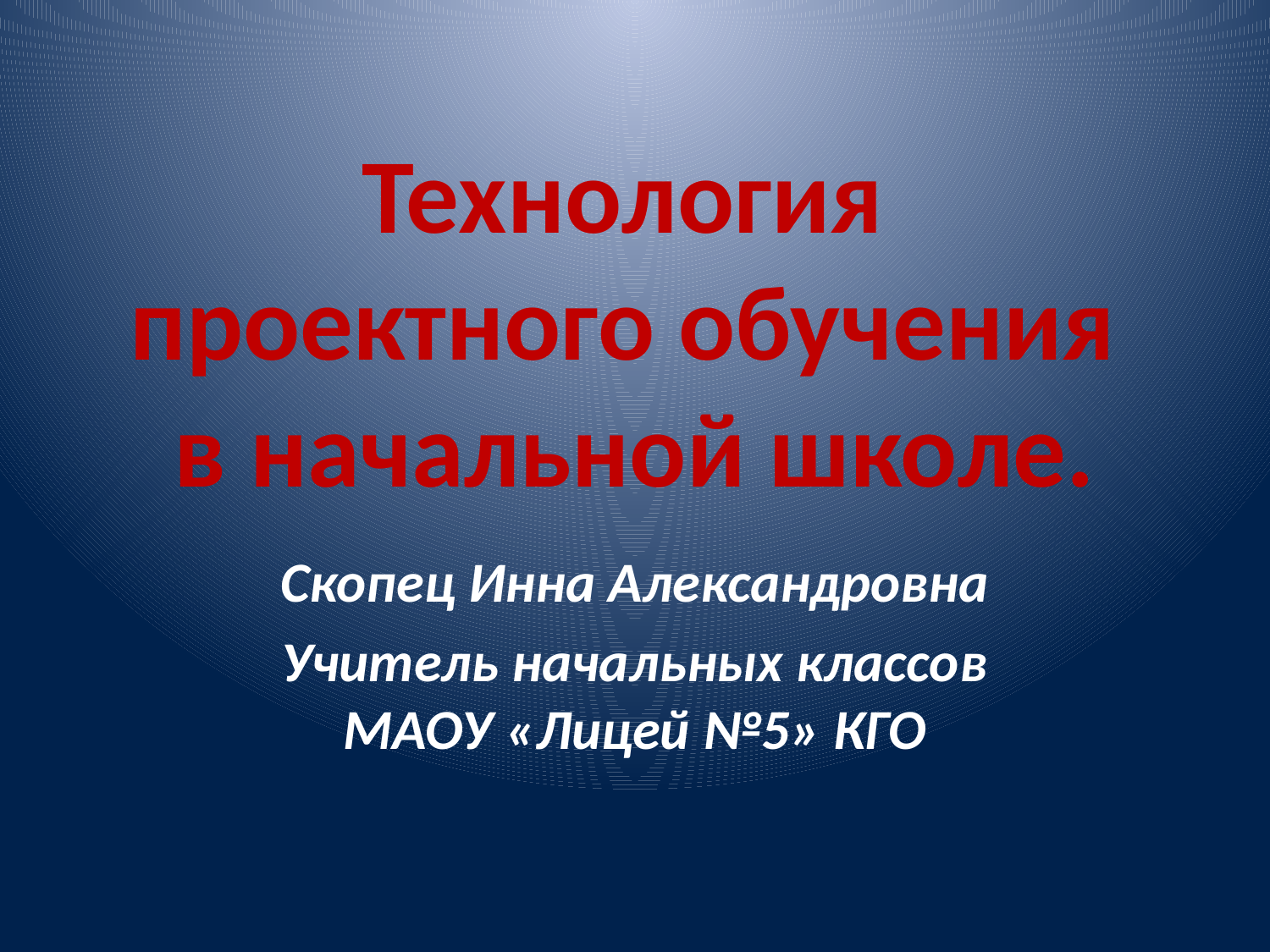

# Технология проектного обучения в начальной школе.
Скопец Инна Александровна
Учитель начальных классов МАОУ «Лицей №5» КГО